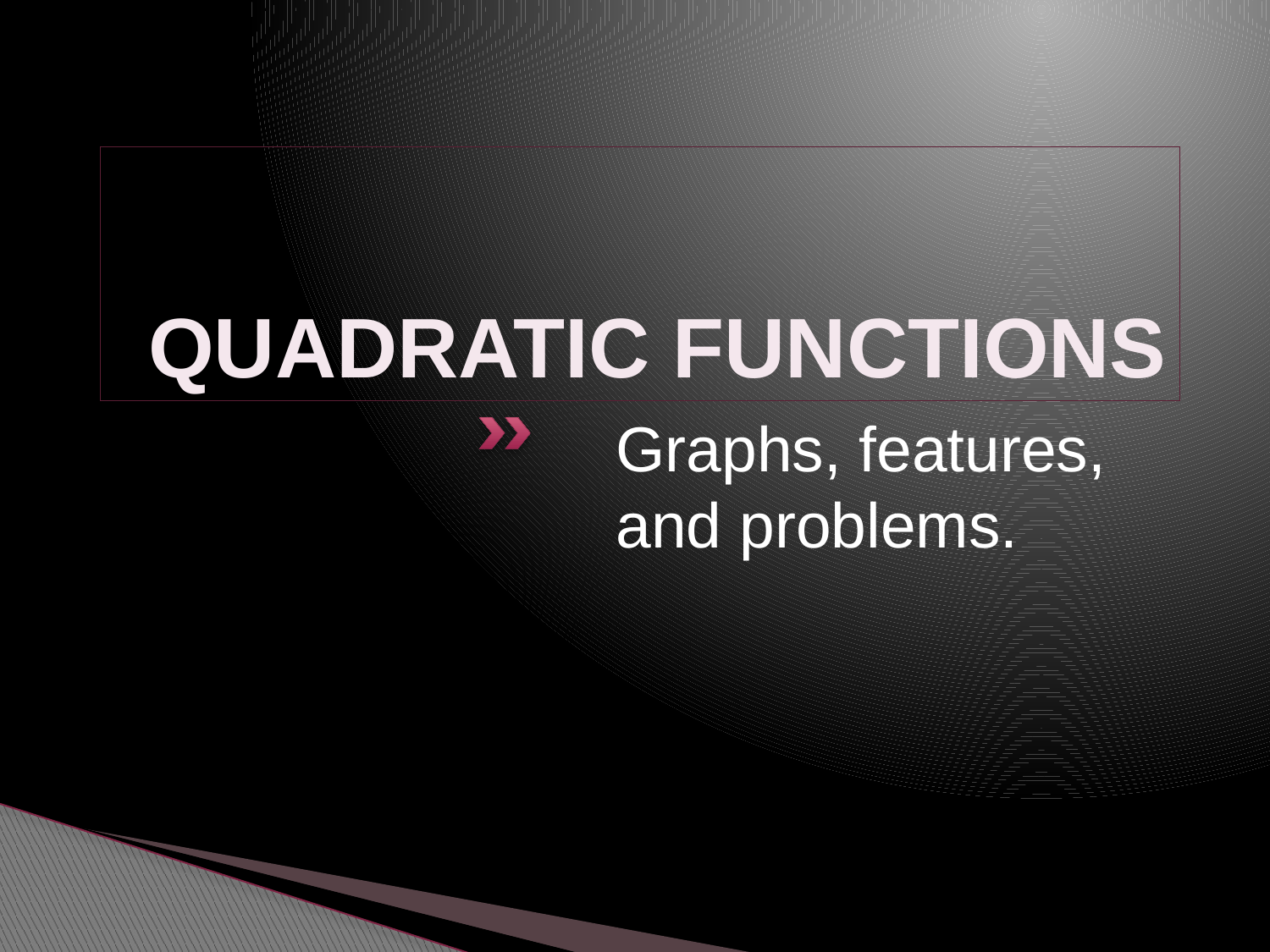

# QUADRATIC FUNCTIONS
Graphs, features, and problems.